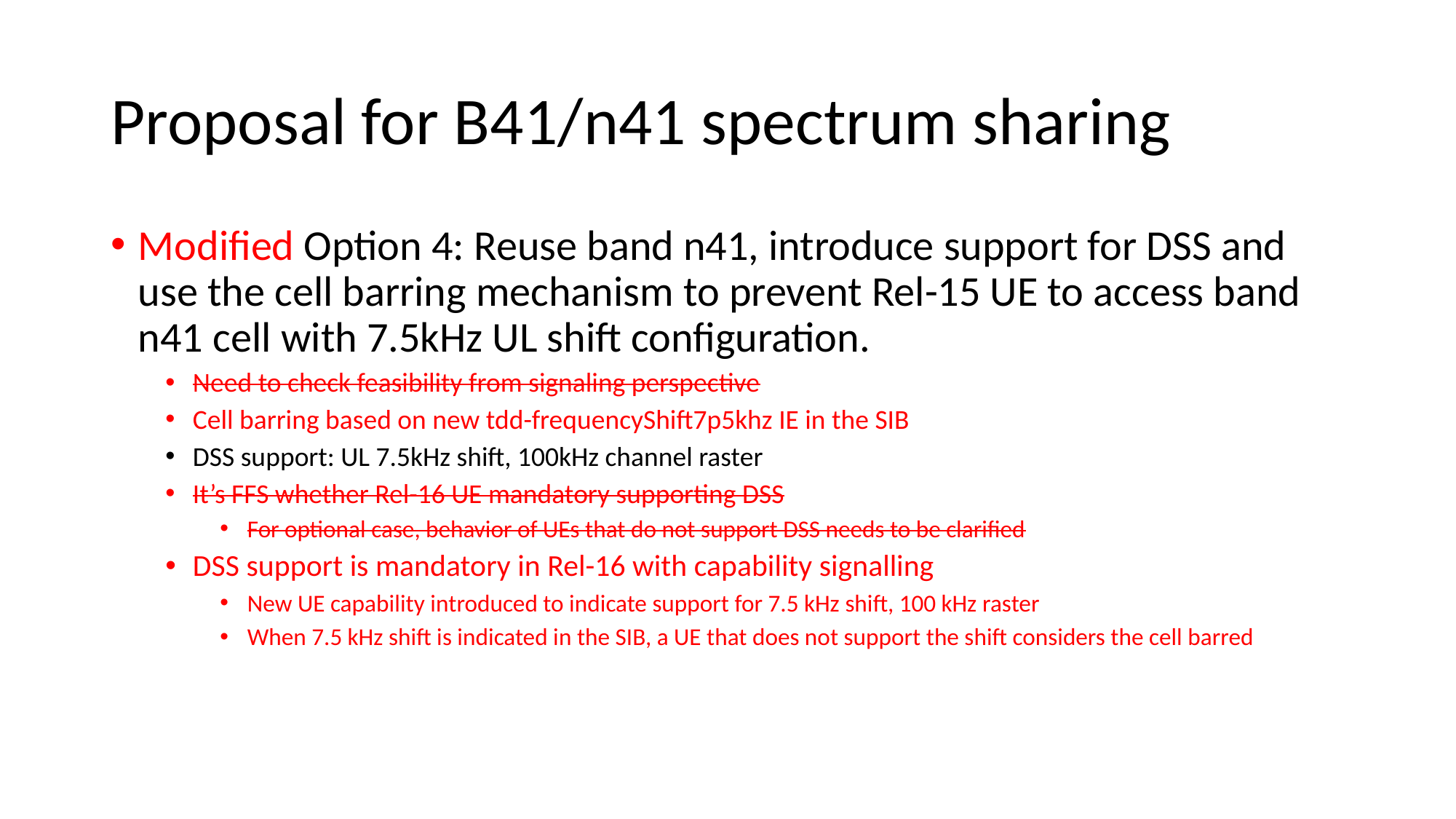

# Proposal for B41/n41 spectrum sharing
Modified Option 4: Reuse band n41, introduce support for DSS and use the cell barring mechanism to prevent Rel-15 UE to access band n41 cell with 7.5kHz UL shift configuration.
Need to check feasibility from signaling perspective
Cell barring based on new tdd-frequencyShift7p5khz IE in the SIB
DSS support: UL 7.5kHz shift, 100kHz channel raster
It’s FFS whether Rel-16 UE mandatory supporting DSS
For optional case, behavior of UEs that do not support DSS needs to be clarified
DSS support is mandatory in Rel-16 with capability signalling
New UE capability introduced to indicate support for 7.5 kHz shift, 100 kHz raster
When 7.5 kHz shift is indicated in the SIB, a UE that does not support the shift considers the cell barred